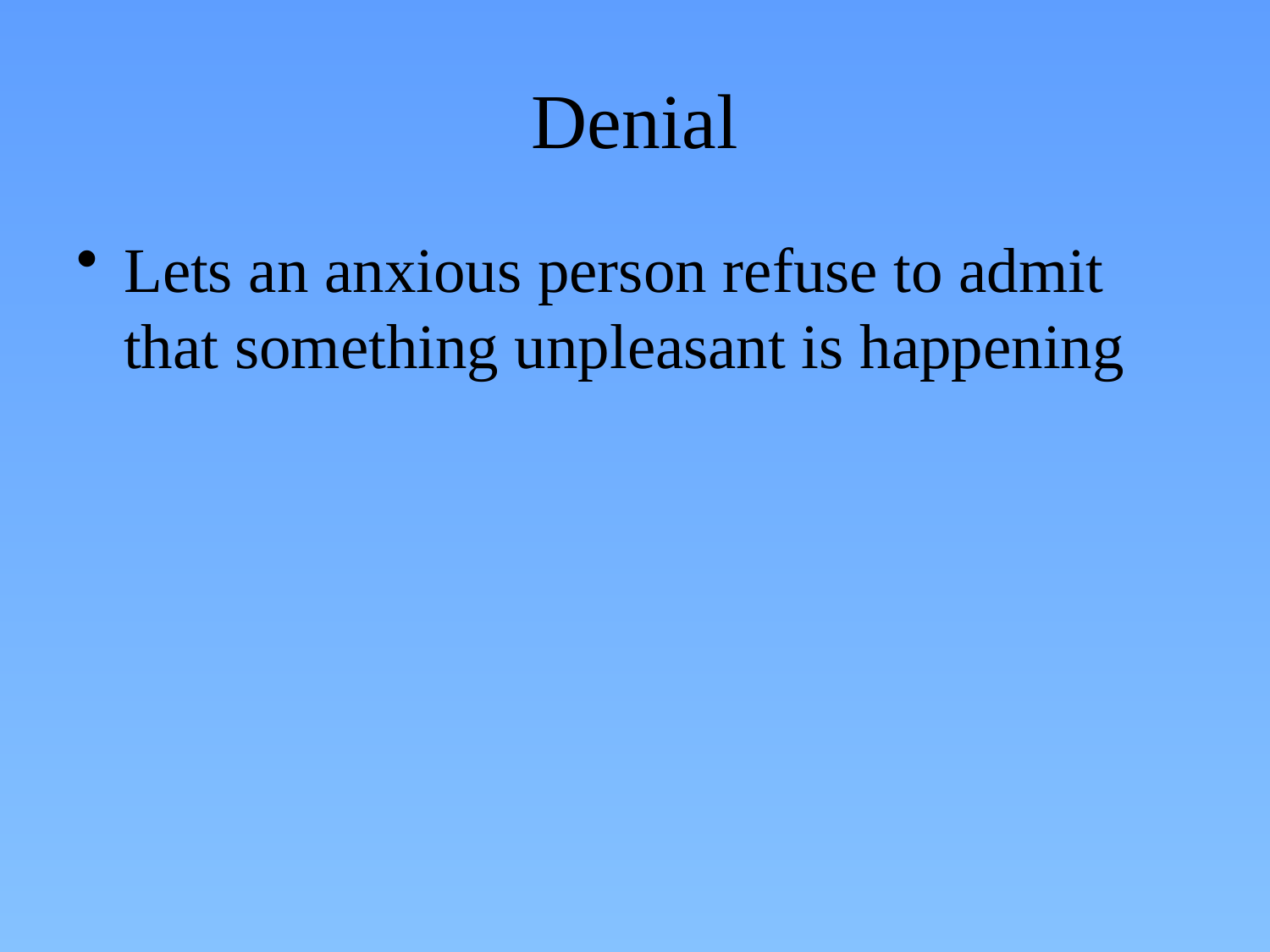

# Denial
Lets an anxious person refuse to admit that something unpleasant is happening